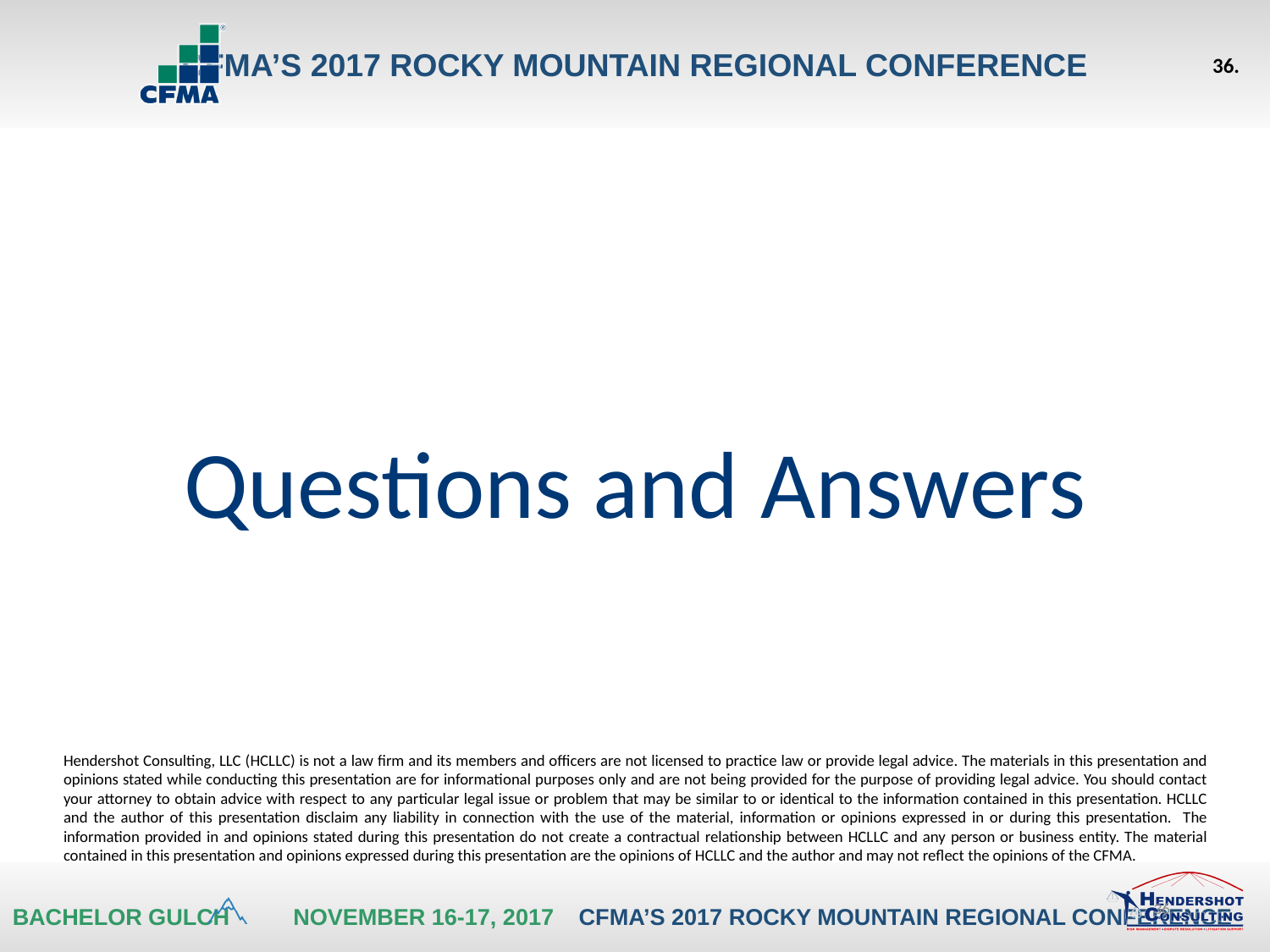

36.

Questions and Answers
Hendershot Consulting, LLC (HCLLC) is not a law firm and its members and officers are not licensed to practice law or provide legal advice. The materials in this presentation and opinions stated while conducting this presentation are for informational purposes only and are not being provided for the purpose of providing legal advice. You should contact your attorney to obtain advice with respect to any particular legal issue or problem that may be similar to or identical to the information contained in this presentation. HCLLC and the author of this presentation disclaim any liability in connection with the use of the material, information or opinions expressed in or during this presentation.  The information provided in and opinions stated during this presentation do not create a contractual relationship between HCLLC and any person or business entity. The material contained in this presentation and opinions expressed during this presentation are the opinions of HCLLC and the author and may not reflect the opinions of the CFMA.
36